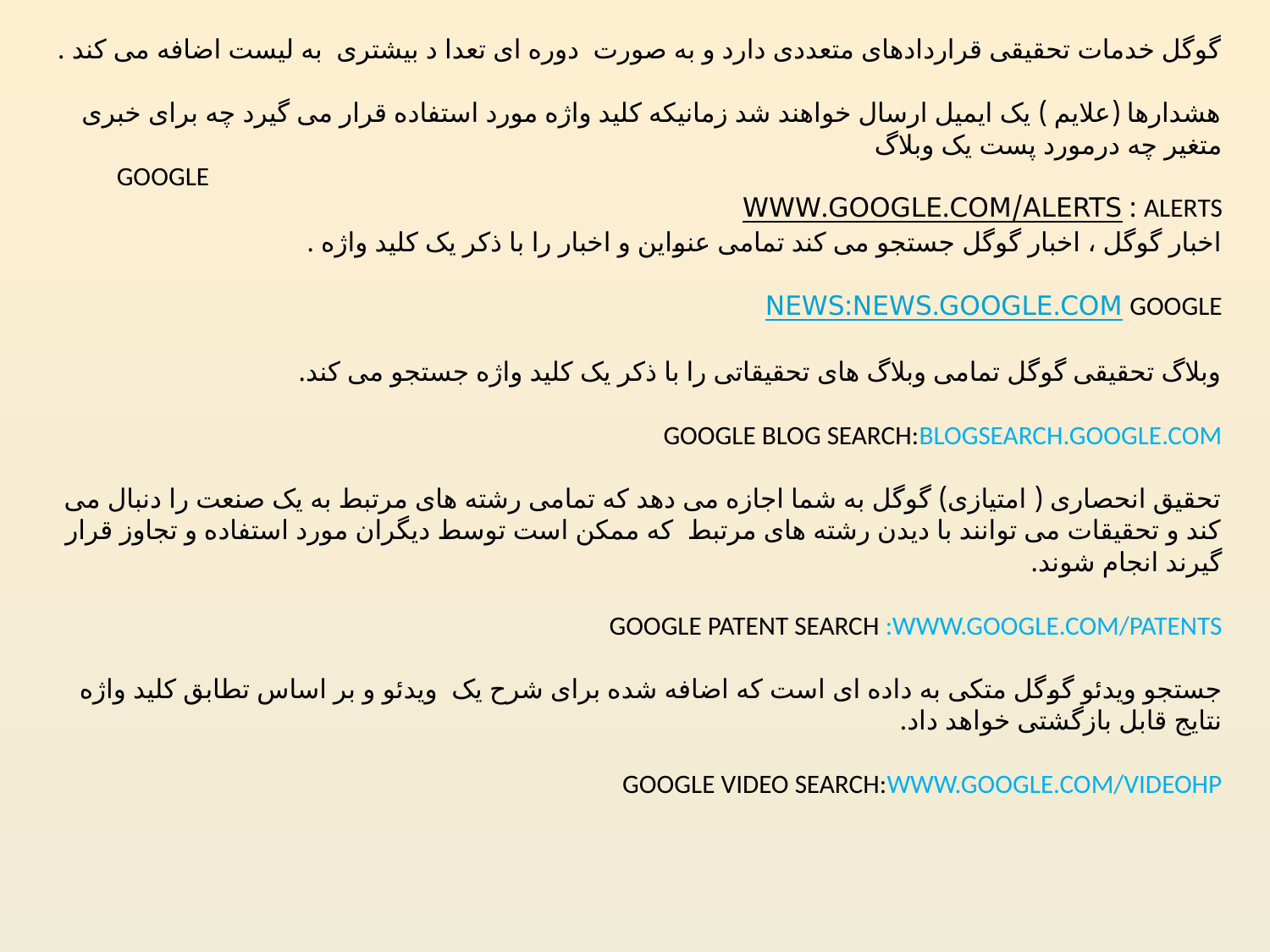

# گوگل خدمات تحقیقی قراردادهای متعددی دارد و به صورت  دوره ای تعدا د بیشتری  به لیست اضافه می کند . هشدارها (علایم ) یک ایمیل ارسال خواهند شد زمانیکه کلید واژه مورد استفاده قرار می گیرد چه برای خبری متغیر چه درمورد پست یک وبلاگ google alerts : www.google.com/alerts اخبار گوگل ، اخبار گوگل جستجو می کند تمامی عنواین و اخبار را با ذکر یک کلید واژه . Google news:news.google.com وبلاگ تحقیقی گوگل تمامی وبلاگ های تحقیقاتی را با ذکر یک کلید واژه جستجو می کند. Google blog search:blogsearch.google.com تحقیق انحصاری ( امتیازی) گوگل به شما اجازه می دهد که تمامی رشته های مرتبط به یک صنعت را دنبال می کند و تحقیقات می توانند با دیدن رشته های مرتبط  که ممکن است توسط دیگران مورد استفاده و تجاوز قرار گیرند انجام شوند. Google patent search :www.google.com/patents جستجو ویدئو گوگل متکی به داده ای است که اضافه شده برای شرح یک  ویدئو و بر اساس تطابق کلید واژه نتایج قابل بازگشتی خواهد داد. Google video search:www.google.com/videohp